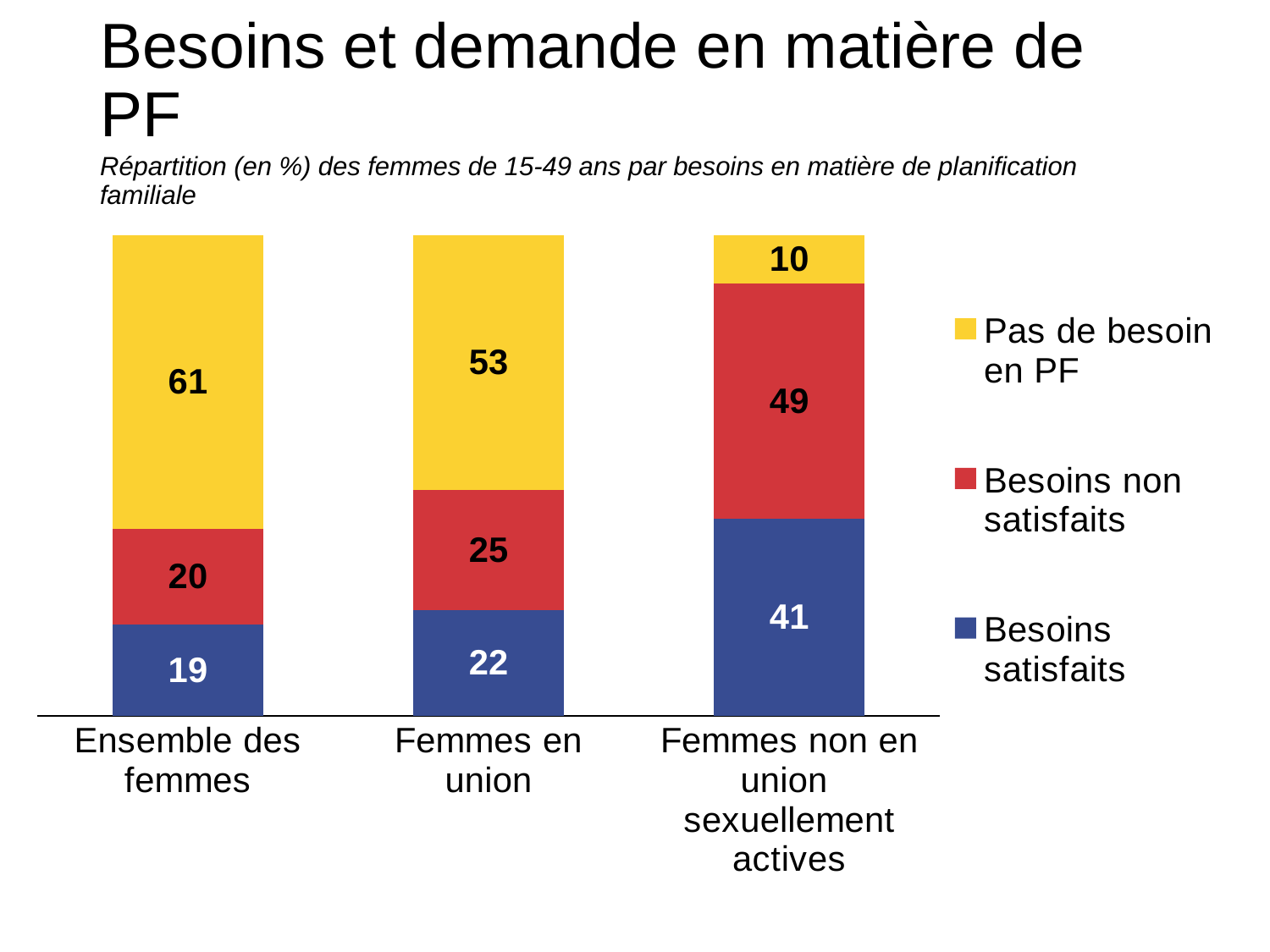

# Besoins et demande en matière de PF
Répartition (en %) des femmes de 15-49 ans par besoins en matière de planification familiale

### Chart

| Category | Besoins satisfaits | Besoins non satisfaits | Pas de besoin en PF |
|---|---|---|---|
| Ensemble des femmes | 19.0 | 20.0 | 61.0 |
| Femmes en union | 22.0 | 25.0 | 53.0 |
| Femmes non en union
sexuellement actives | 41.0 | 49.0 | 10.0 |